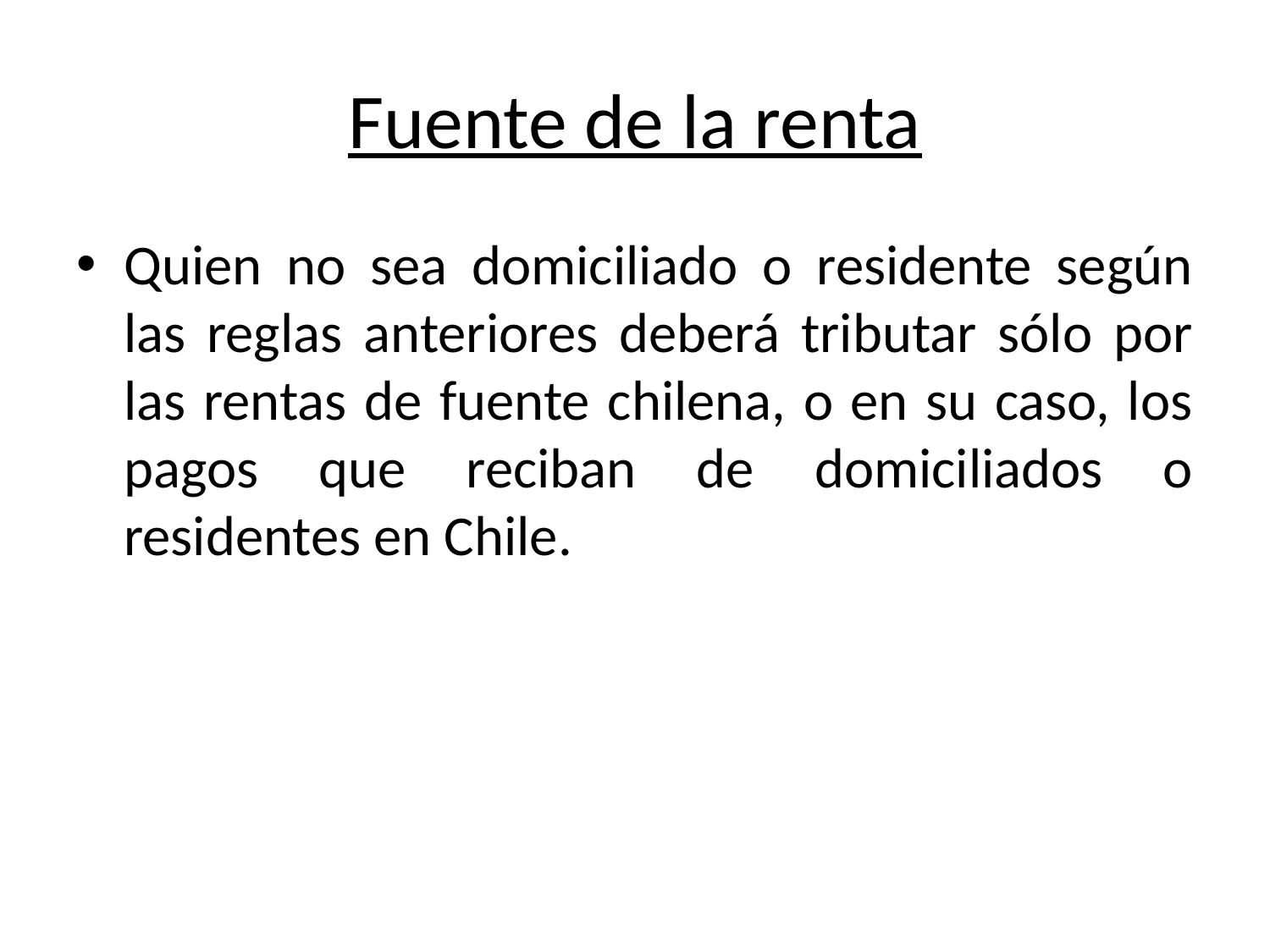

# Fuente de la renta
Quien no sea domiciliado o residente según las reglas anteriores deberá tributar sólo por las rentas de fuente chilena, o en su caso, los pagos que reciban de domiciliados o residentes en Chile.